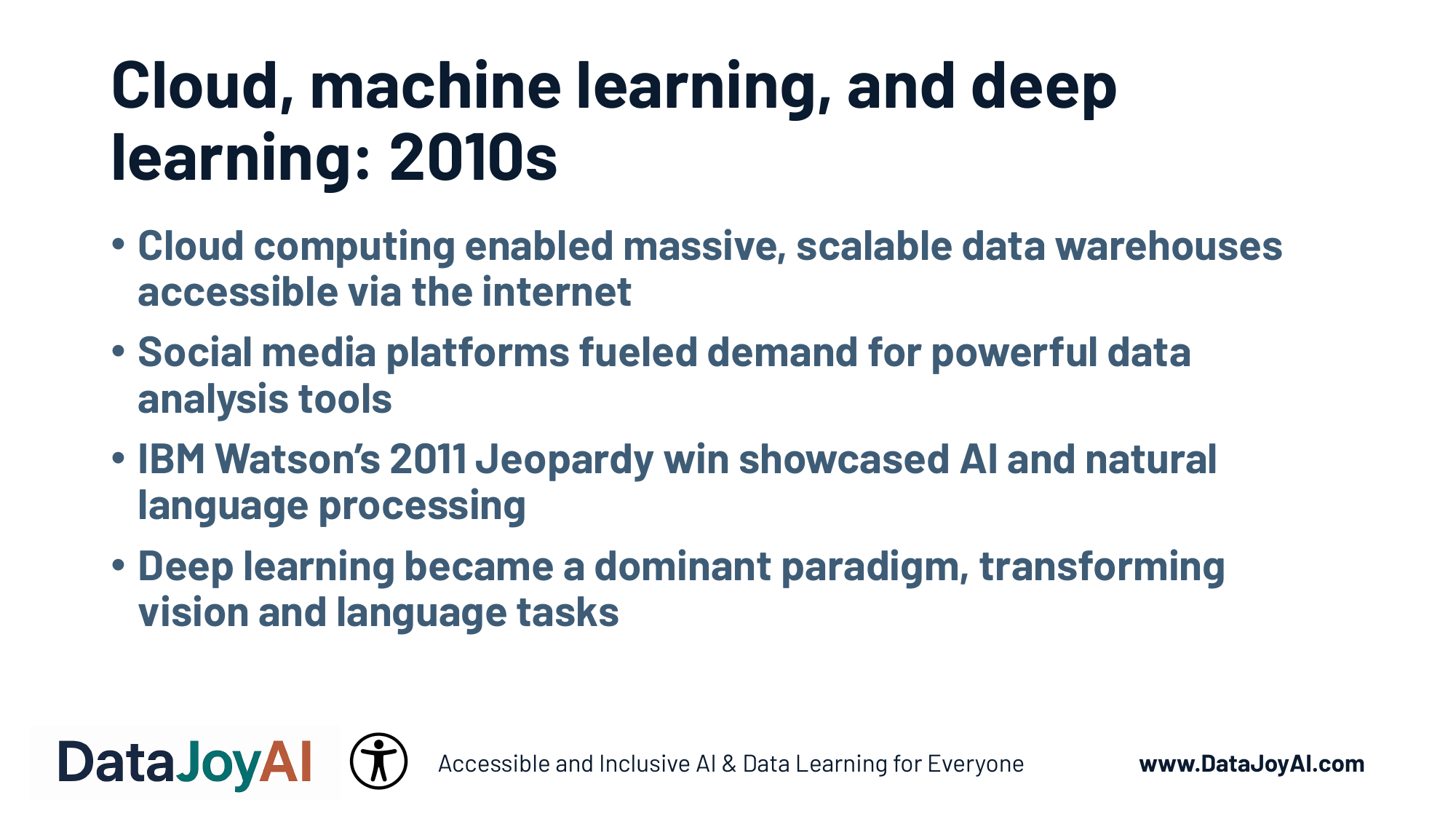

# Cloud, machine learning, and deep learning: 2010s
Cloud computing enabled massive, scalable data warehouses accessible via the internet
Social media platforms fueled demand for powerful data analysis tools
IBM Watson’s 2011 Jeopardy win showcased AI and natural language processing
Deep learning became a dominant paradigm, transforming vision and language tasks